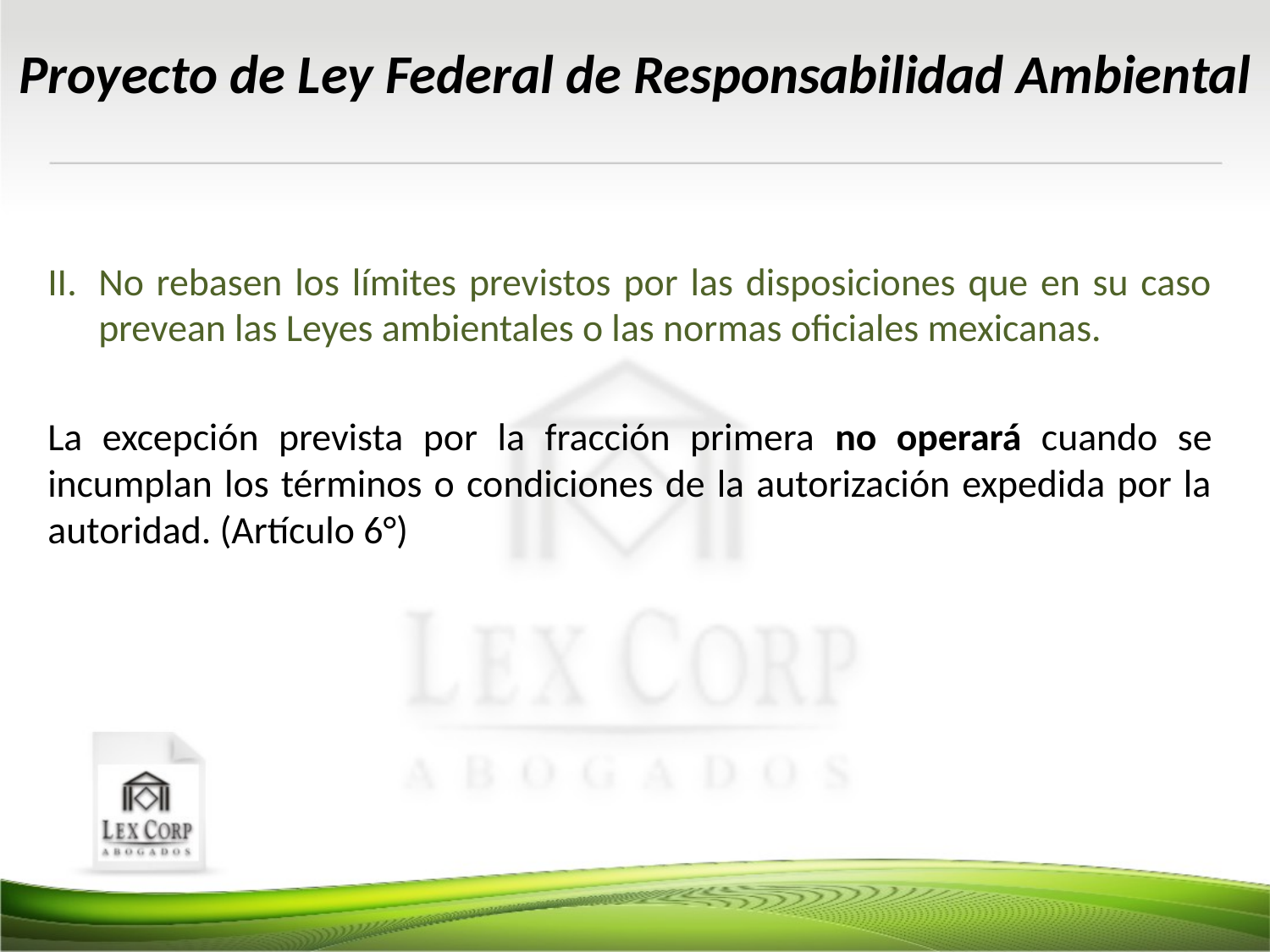

Proyecto de Ley Federal de Responsabilidad Ambiental

No rebasen los límites previstos por las disposiciones que en su caso prevean las Leyes ambientales o las normas oficiales mexicanas.

La excepción prevista por la fracción primera no operará cuando se incumplan los términos o condiciones de la autorización expedida por la autoridad. (Artículo 6°)